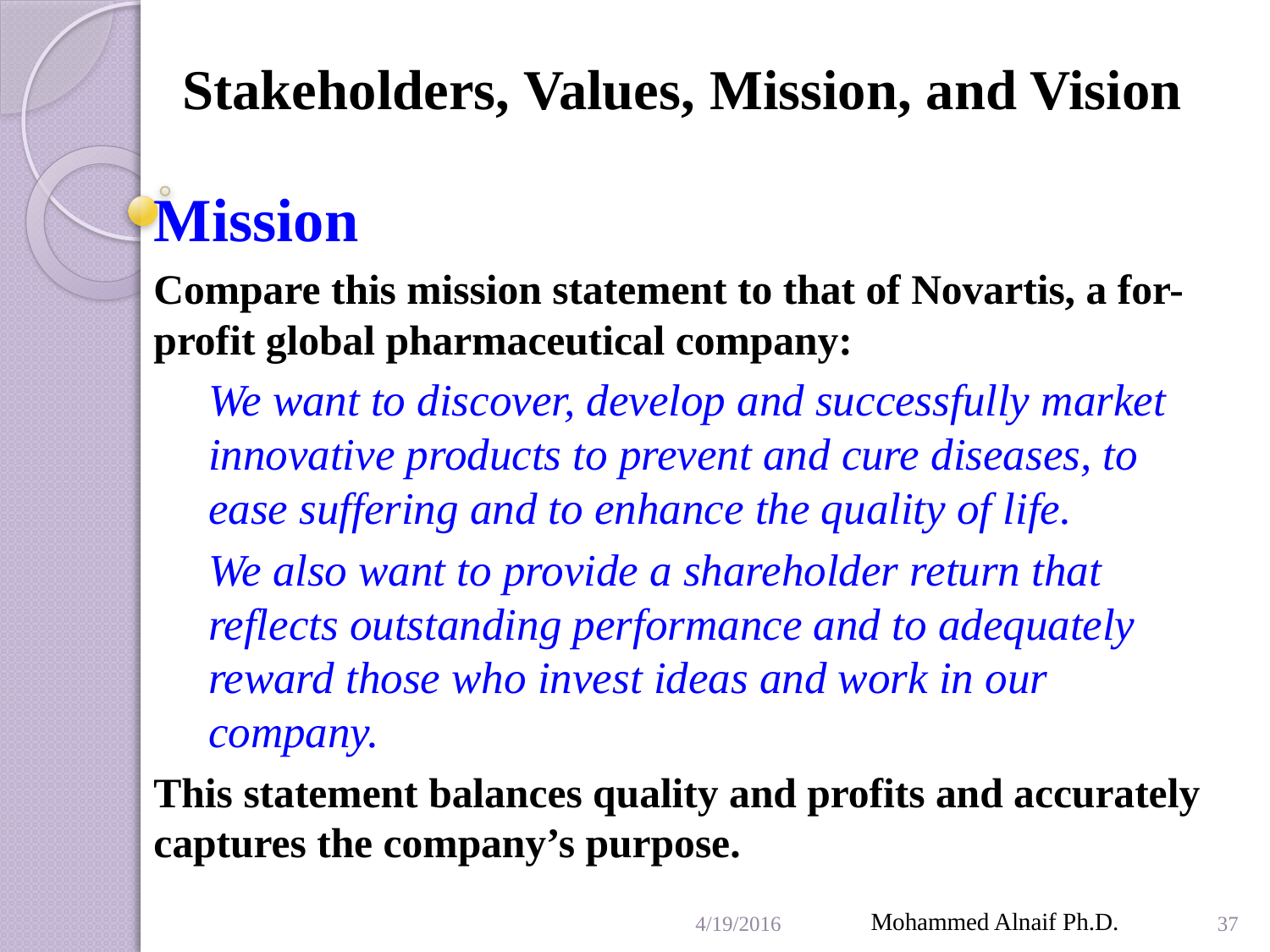

# Stakeholders, Values, Mission, and Vision
Mission
Compare this mission statement to that of Novartis, a for-profit global pharmaceutical company:
We want to discover, develop and successfully market innovative products to prevent and cure diseases, to ease suffering and to enhance the quality of life.
We also want to provide a shareholder return that reflects outstanding performance and to adequately reward those who invest ideas and work in our company.
This statement balances quality and profits and accurately captures the company’s purpose.
4/19/2016
Mohammed Alnaif Ph.D.
37